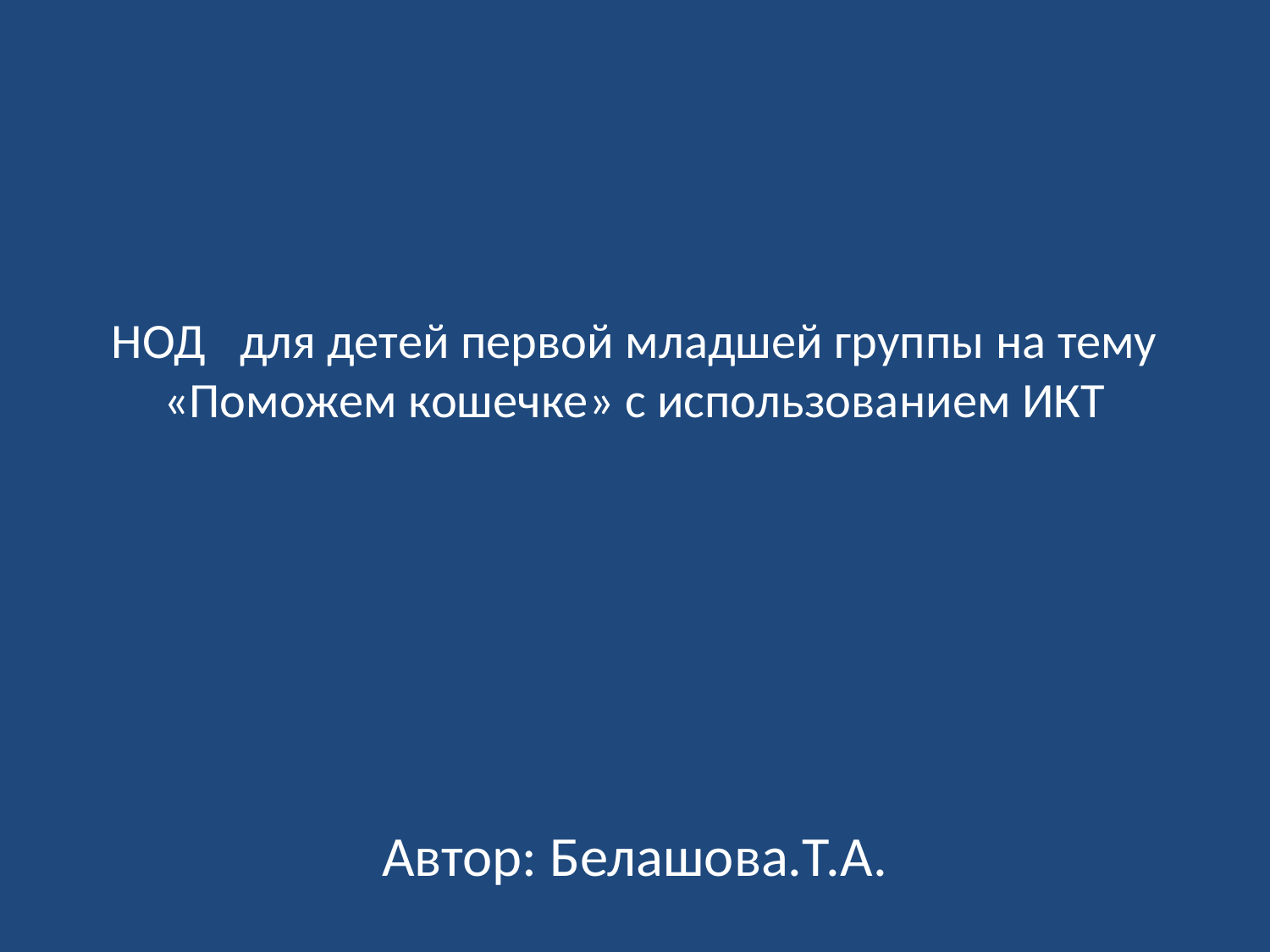

# НОД   для детей первой младшей группы на тему «Поможем кошечке» с использованием ИКТ
Автор: Белашова.Т.А.